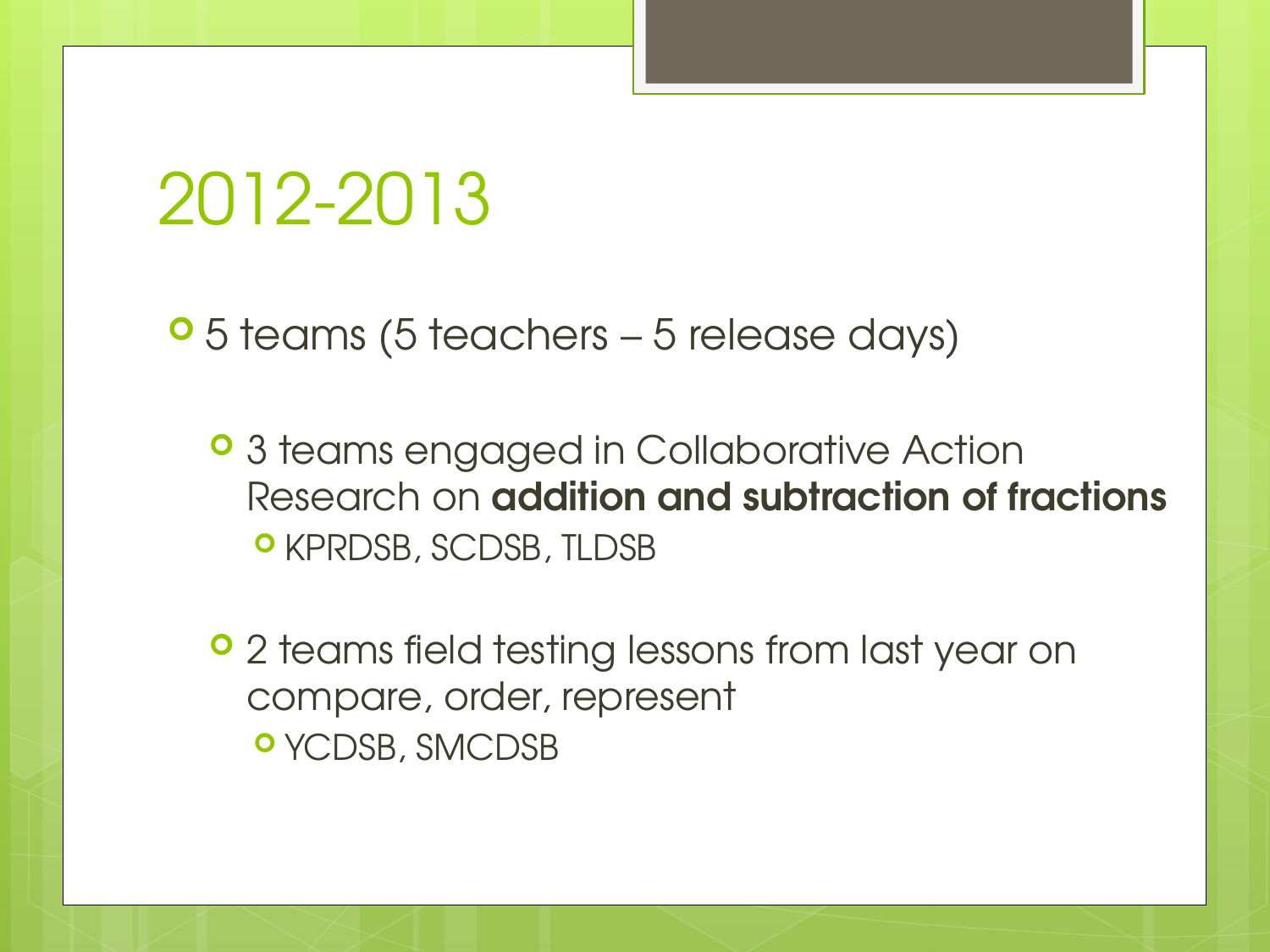

# 2012-2013
5 teams (5 teachers – 5 release days)

3 teams engaged in Collaborative Action Research on addition and subtraction of fractions
KPRDSB, SCDSB, TLDSB

2 teams field testing lessons from last year on compare, order, represent
YCDSB, SMCDSB